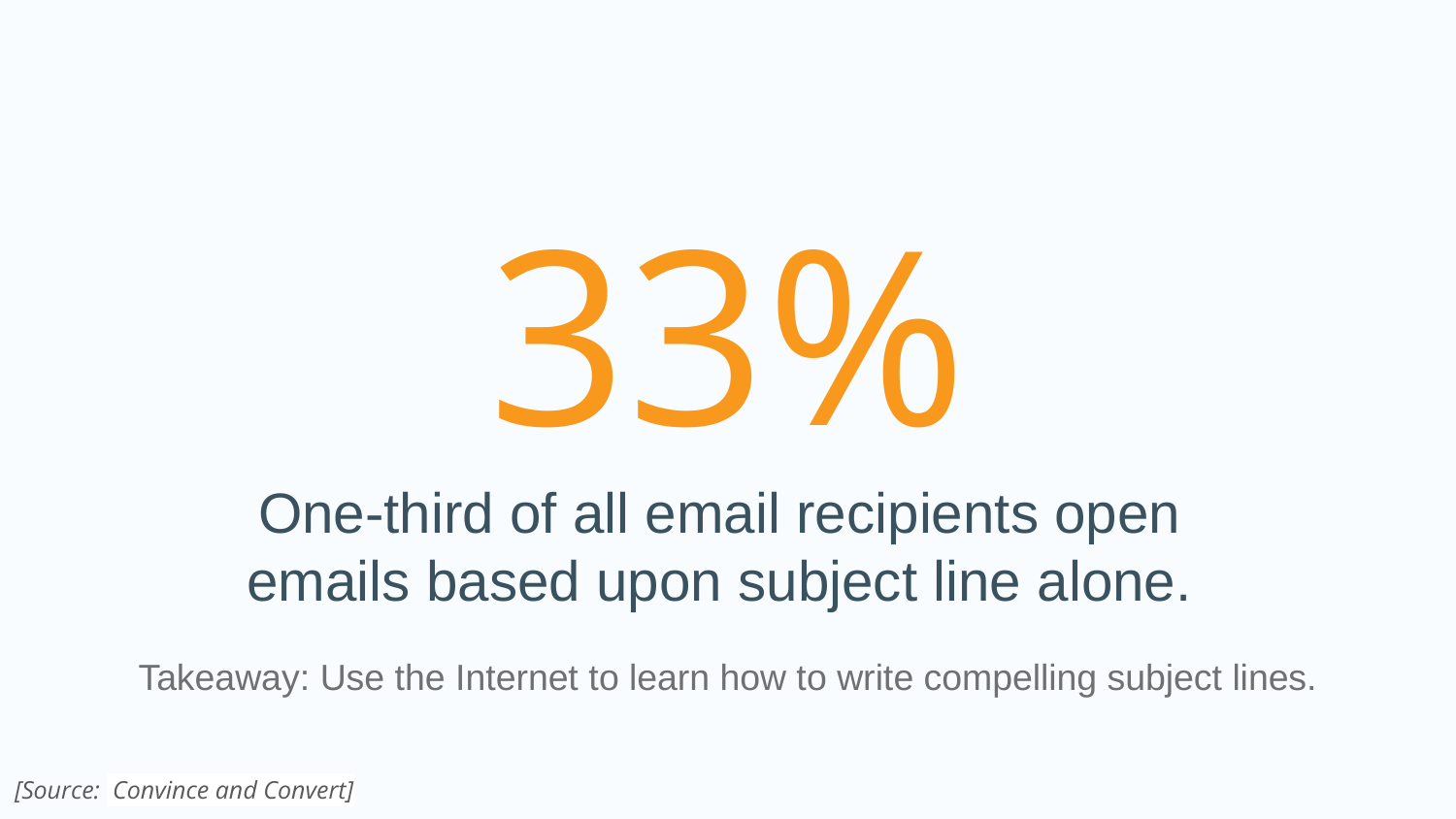

# 33%
One-third of all email recipients open
emails based upon subject line alone.
Takeaway: Use the Internet to learn how to write compelling subject lines.
[Source:  Convince and Convert]